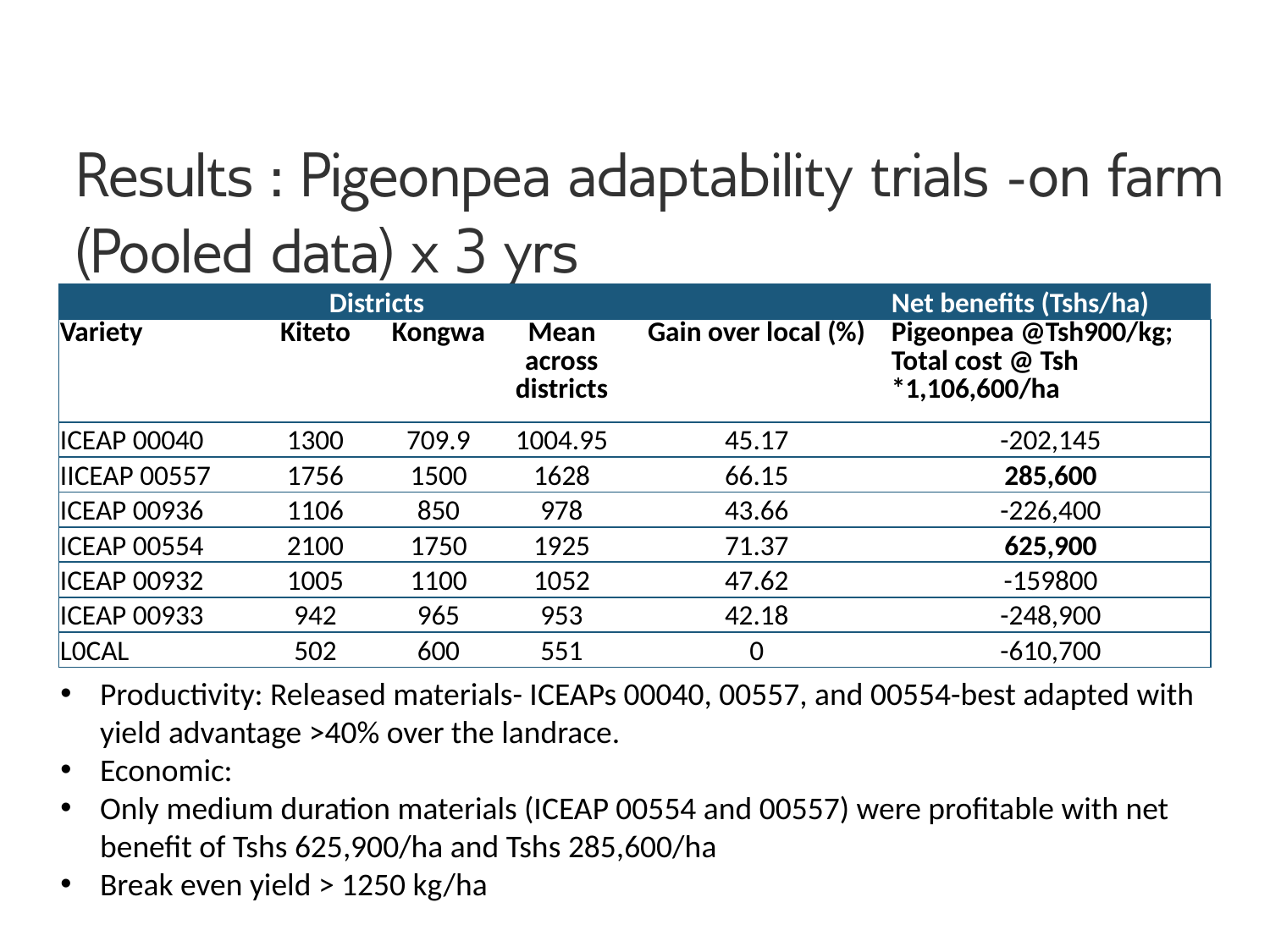

# Results : Pigeonpea adaptability trials -on farm (Pooled data) x 3 yrs
|  | Districts |  |  |  | Net benefits (Tshs/ha) |
| --- | --- | --- | --- | --- | --- |
| Variety | Kiteto | Kongwa | Mean across districts | Gain over local (%) | Pigeonpea @Tsh900/kg; Total cost @ Tsh \*1,106,600/ha |
| ICEAP 00040 | 1300 | 709.9 | 1004.95 | 45.17 | -202,145 |
| IICEAP 00557 | 1756 | 1500 | 1628 | 66.15 | 285,600 |
| ICEAP 00936 | 1106 | 850 | 978 | 43.66 | -226,400 |
| ICEAP 00554 | 2100 | 1750 | 1925 | 71.37 | 625,900 |
| ICEAP 00932 | 1005 | 1100 | 1052 | 47.62 | -159800 |
| ICEAP 00933 | 942 | 965 | 953 | 42.18 | -248,900 |
| L0CAL | 502 | 600 | 551 | 0 | -610,700 |
Productivity: Released materials- ICEAPs 00040, 00557, and 00554-best adapted with yield advantage >40% over the landrace.
Economic:
Only medium duration materials (ICEAP 00554 and 00557) were profitable with net benefit of Tshs 625,900/ha and Tshs 285,600/ha
Break even yield > 1250 kg/ha